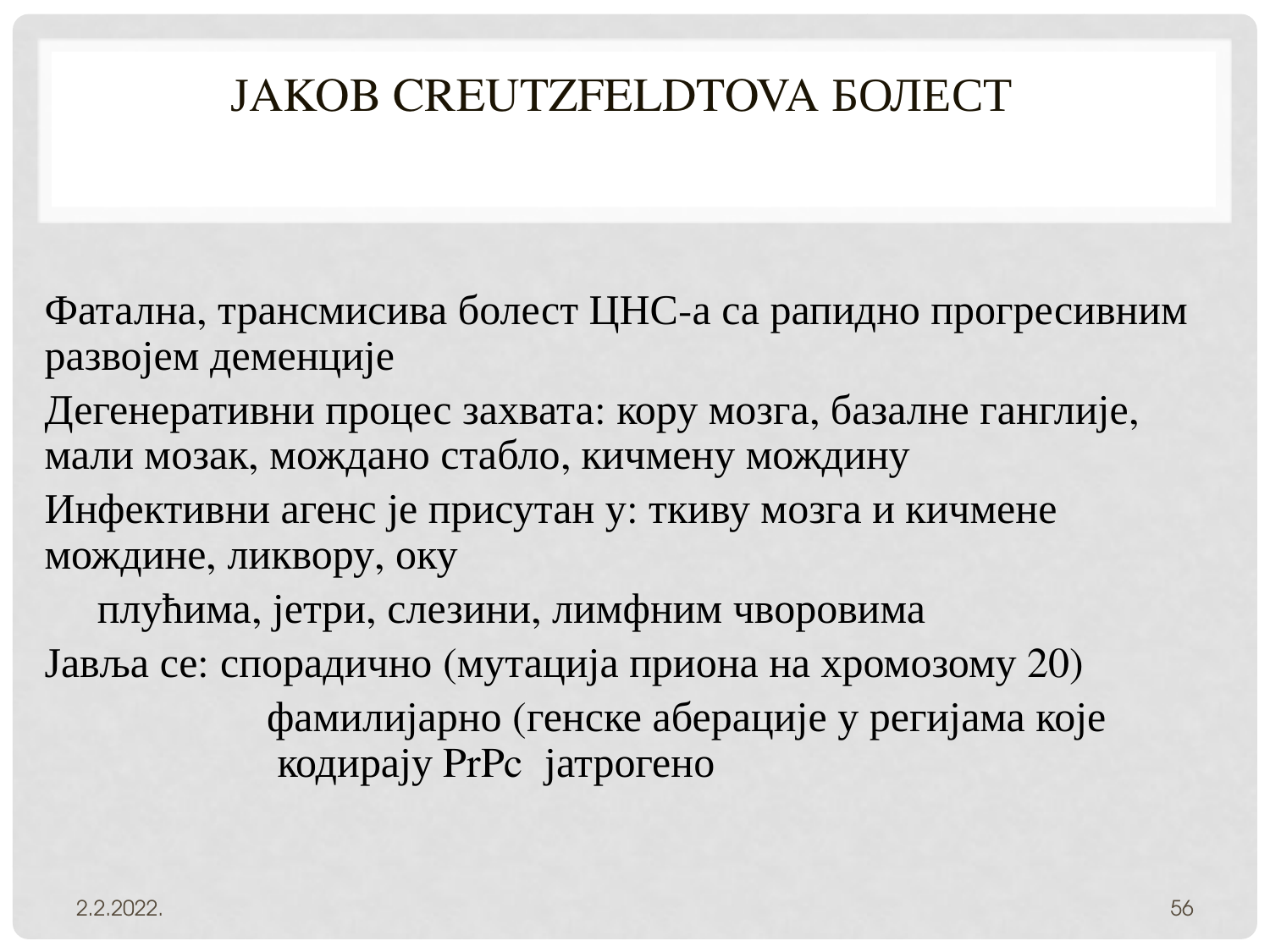

# Јakob Creutzfeldtova болест

Фатална, трансмисива болест ЦНС-а са рапидно прогресивним развојем деменције
Дегенеративни процес захвата: кору мозга, базалне ганглије, мали мозак, мождано стабло, кичмену мождину
Инфективни агенс је присутан у: ткиву мозга и кичмене мождине, ликвору, оку
     плућима, јетри, слезини, лимфним чворовима
Јавља се: спорадично (мутација приона на хромозому 20)
                     фамилијарно (генске аберације у регијама које
                      кодирају PrPc  јатрогено

2.2.2022.
56